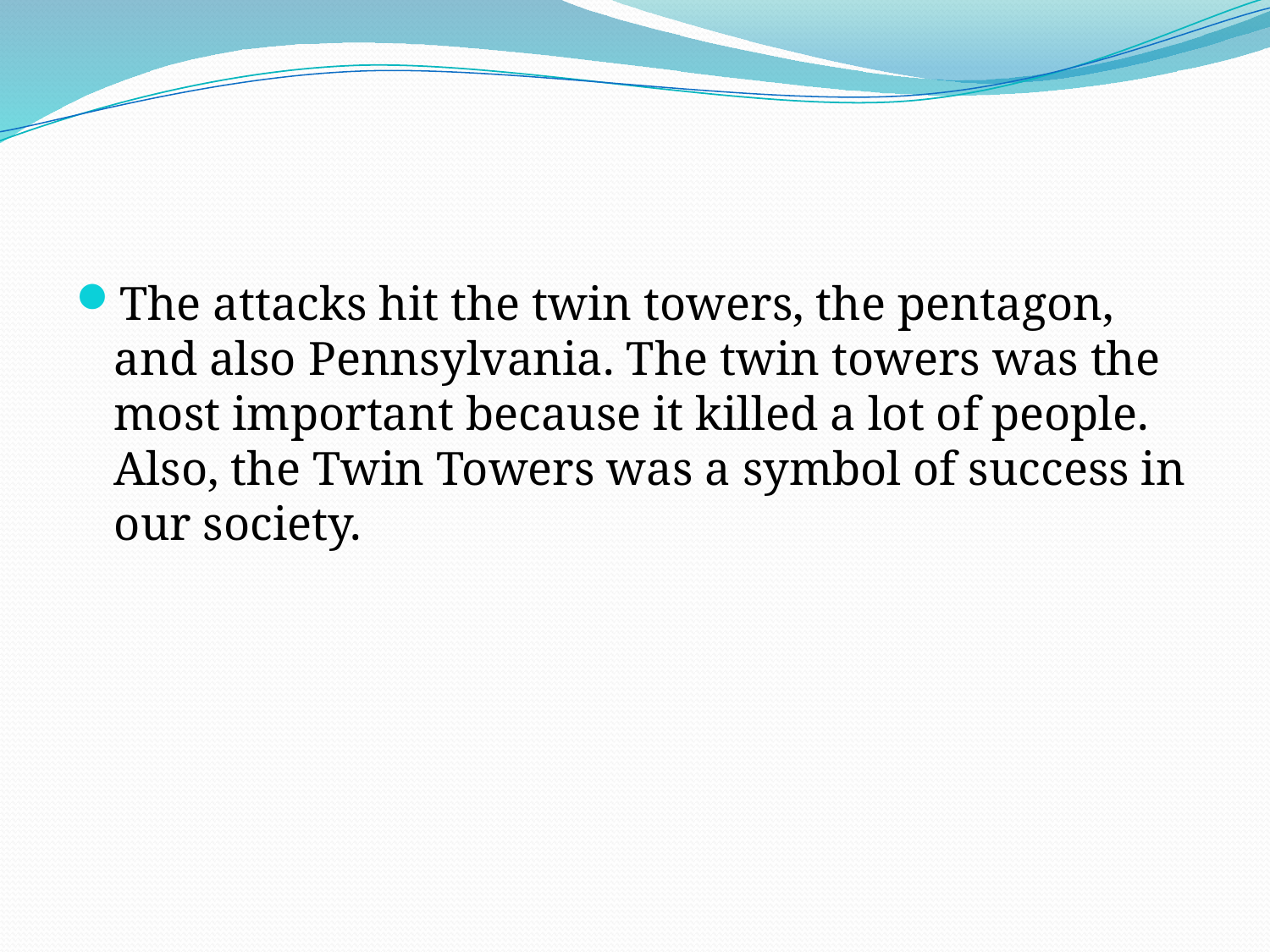

#
The attacks hit the twin towers, the pentagon, and also Pennsylvania. The twin towers was the most important because it killed a lot of people. Also, the Twin Towers was a symbol of success in our society.